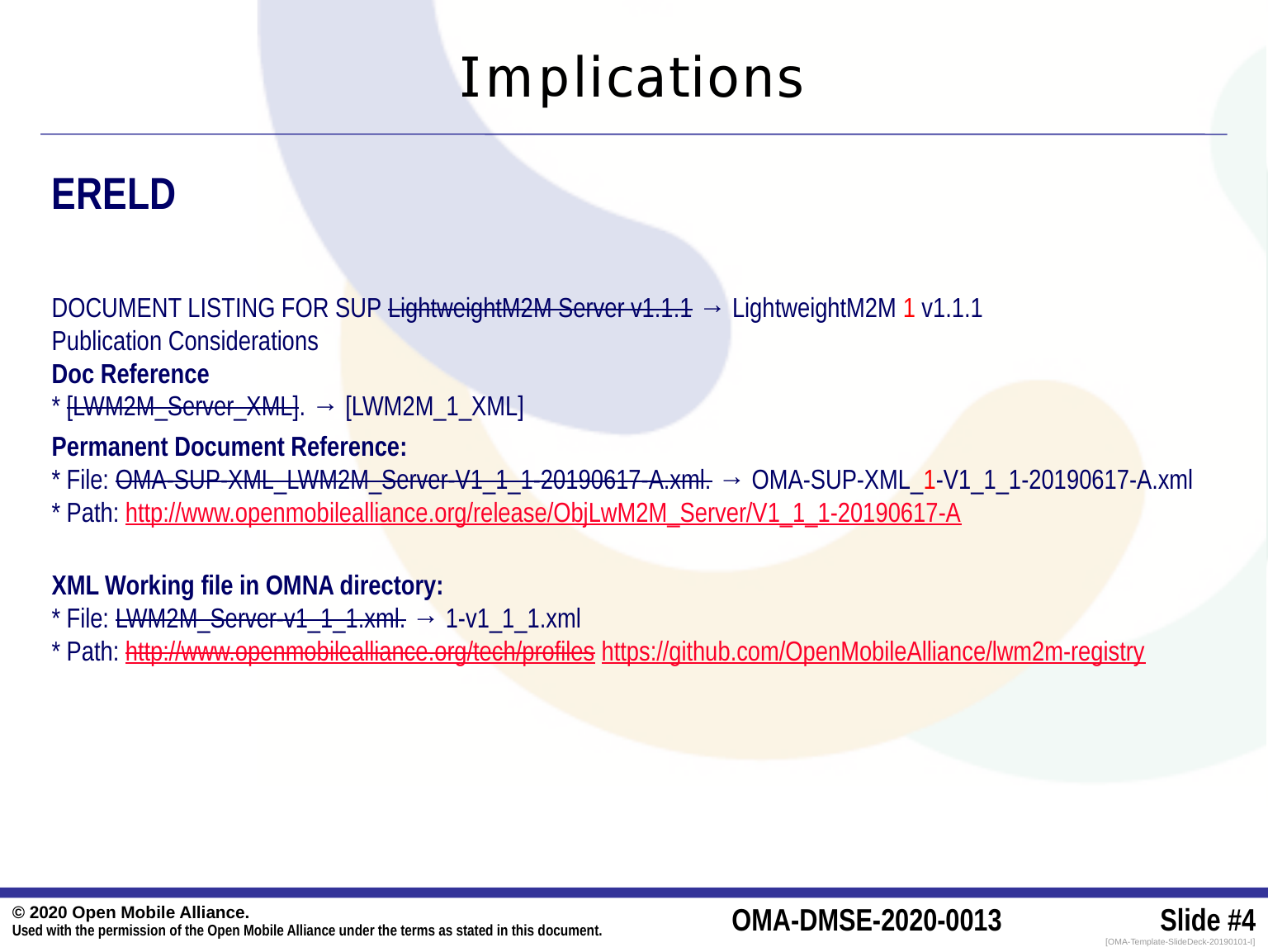

# Implications
ERELD

DOCUMENT LISTING FOR SUP LightweightM2M Server v1.1.1 → LightweightM2M 1 v1.1.1
Publication Considerations
Doc Reference
* [LWM2M_Server_XML]. → [LWM2M_1_XML]
Permanent Document Reference:
* File: OMA-SUP-XML_LWM2M_Server-V1_1_1-20190617-A.xml. → OMA-SUP-XML_1-V1_1_1-20190617-A.xml
* Path: http://www.openmobilealliance.org/release/ObjLwM2M_Server/V1_1_1-20190617-A
XML Working file in OMNA directory:
* File: LWM2M_Server-v1_1_1.xml. → 1-v1_1_1.xml
* Path: http://www.openmobilealliance.org/tech/profiles https://github.com/OpenMobileAlliance/lwm2m-registry